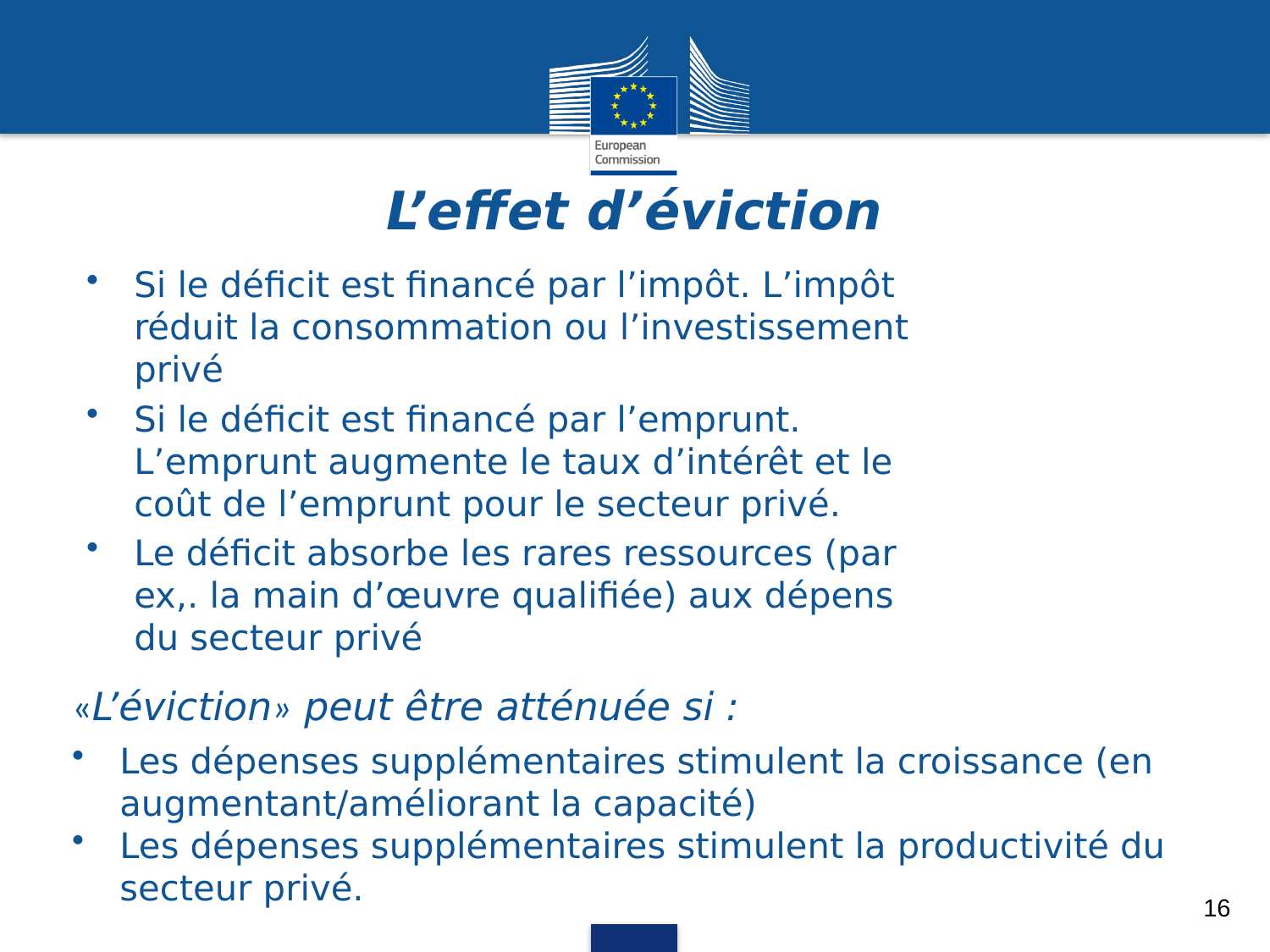

# L’effet d’éviction
Si le déficit est financé par l’impôt. L’impôt réduit la consommation ou l’investissement privé
Si le déficit est financé par l’emprunt. L’emprunt augmente le taux d’intérêt et le coût de l’emprunt pour le secteur privé.
Le déficit absorbe les rares ressources (par ex,. la main d’œuvre qualifiée) aux dépens du secteur privé

«L’éviction» peut être atténuée si :
Les dépenses supplémentaires stimulent la croissance (en augmentant/améliorant la capacité)
Les dépenses supplémentaires stimulent la productivité du secteur privé.
16